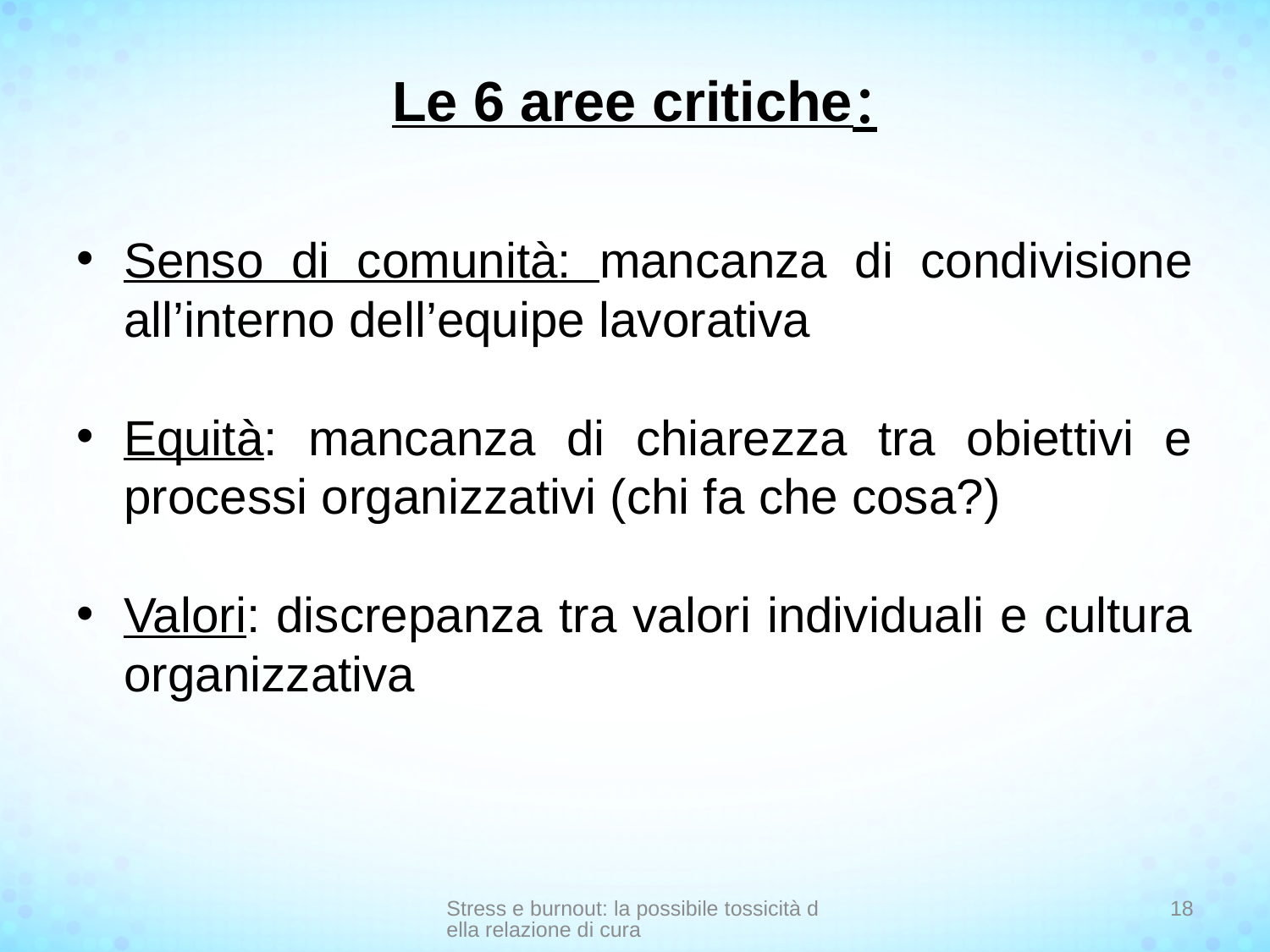

# Le 6 aree critiche:
Senso di comunità: mancanza di condivisione all’interno dell’equipe lavorativa

Equità: mancanza di chiarezza tra obiettivi e processi organizzativi (chi fa che cosa?)

Valori: discrepanza tra valori individuali e cultura organizzativa

Stress e burnout: la possibile tossicità della relazione di cura
18